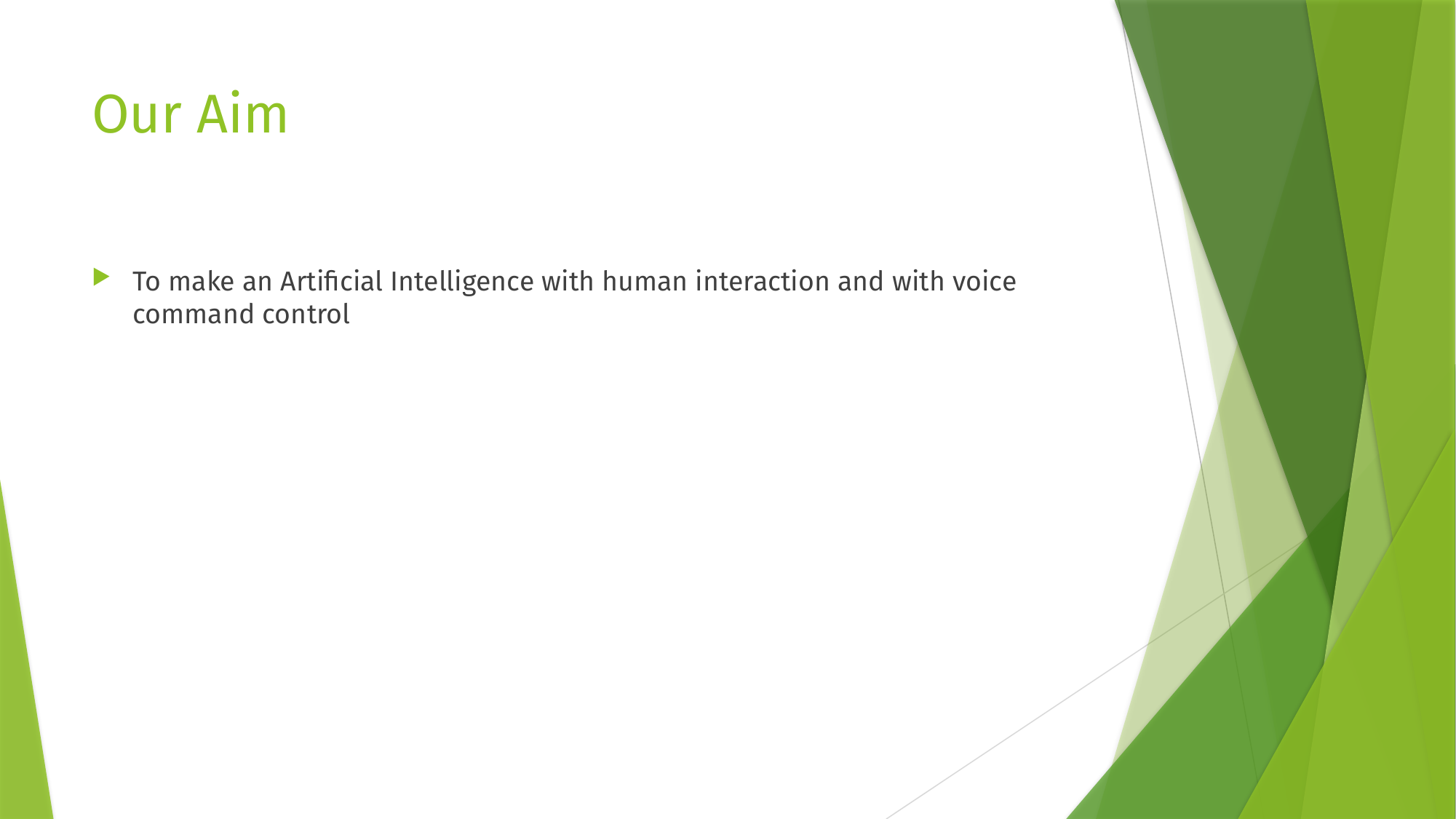

# Our Aim
To make an Artificial Intelligence with human interaction and with voice command control